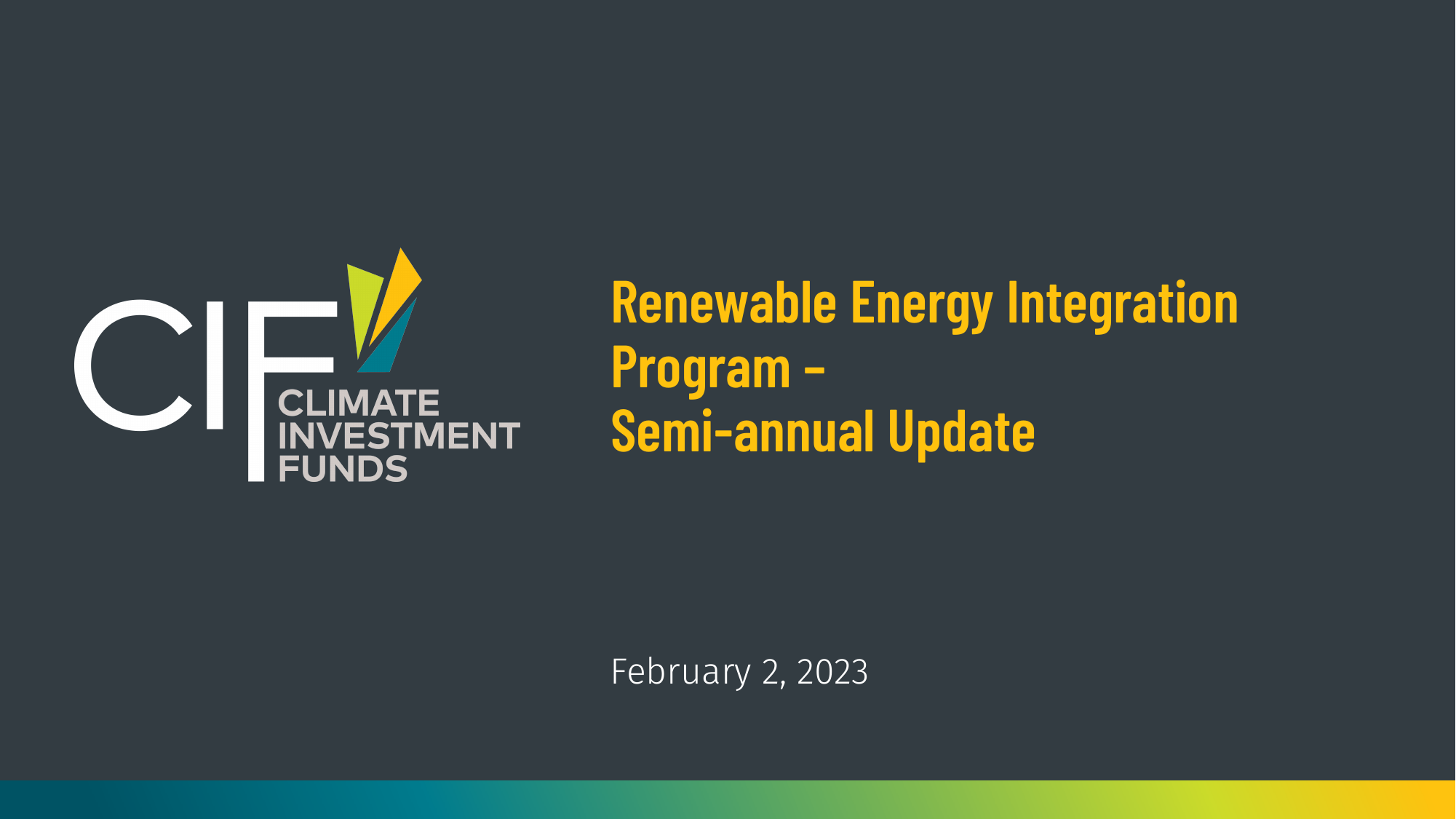

# Renewable Energy Integration Program – Semi-annual Update
February 2, 2023